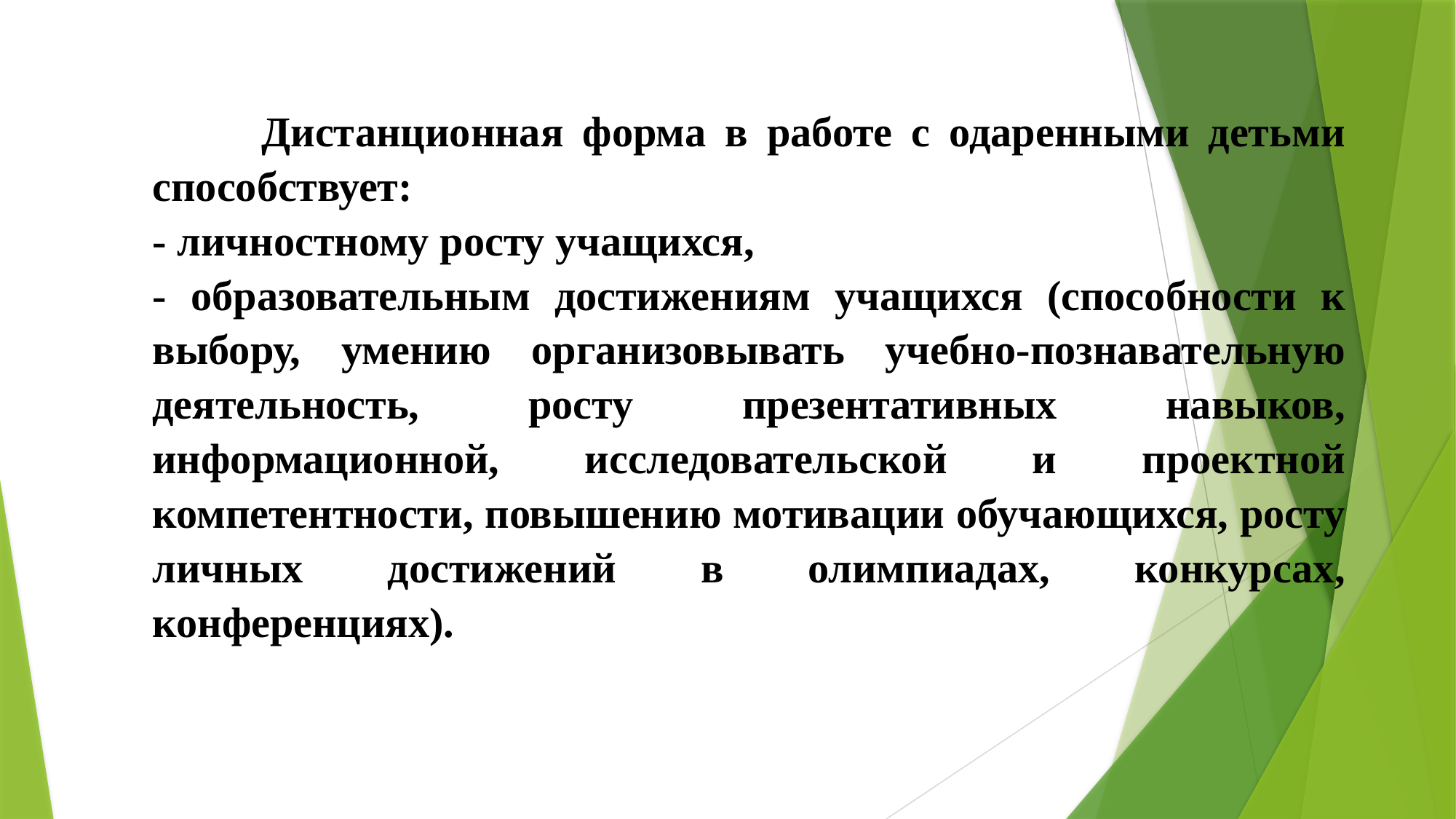

Дистанционная форма в работе с одаренными детьми способствует:
- личностному росту учащихся,
- образовательным достижениям учащихся (способности к выбору, умению организовывать учебно-познавательную деятельность, росту презентативных навыков, информационной, исследовательской и проектной компетентности, повышению мотивации обучающихся, росту личных достижений в олимпиадах, конкурсах, конференциях).